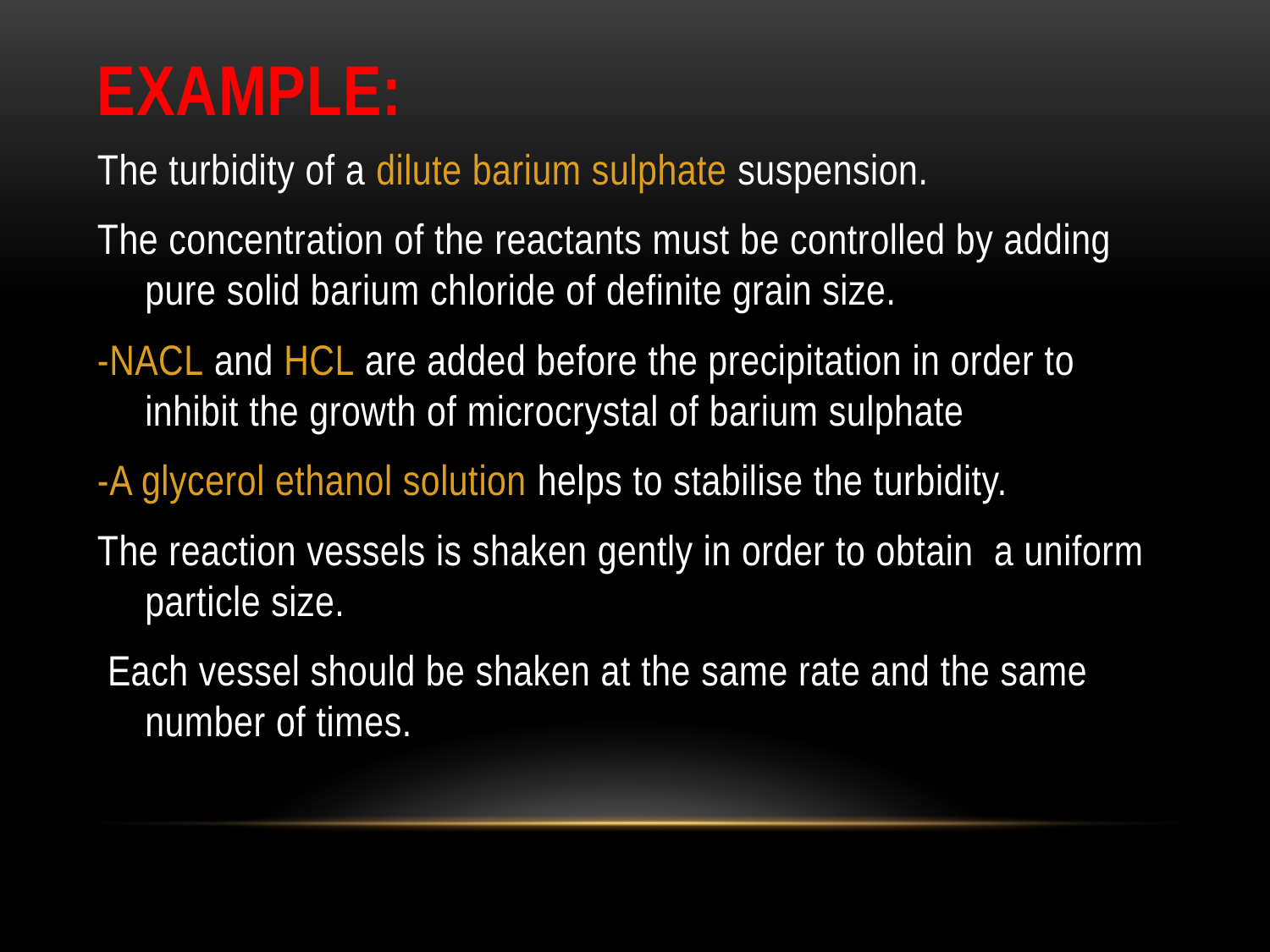

# Example:
The turbidity of a dilute barium sulphate suspension.
The concentration of the reactants must be controlled by adding pure solid barium chloride of definite grain size.
-NACL and HCL are added before the precipitation in order to inhibit the growth of microcrystal of barium sulphate
-A glycerol ethanol solution helps to stabilise the turbidity.
The reaction vessels is shaken gently in order to obtain  a uniform particle size.
 Each vessel should be shaken at the same rate and the same number of times.